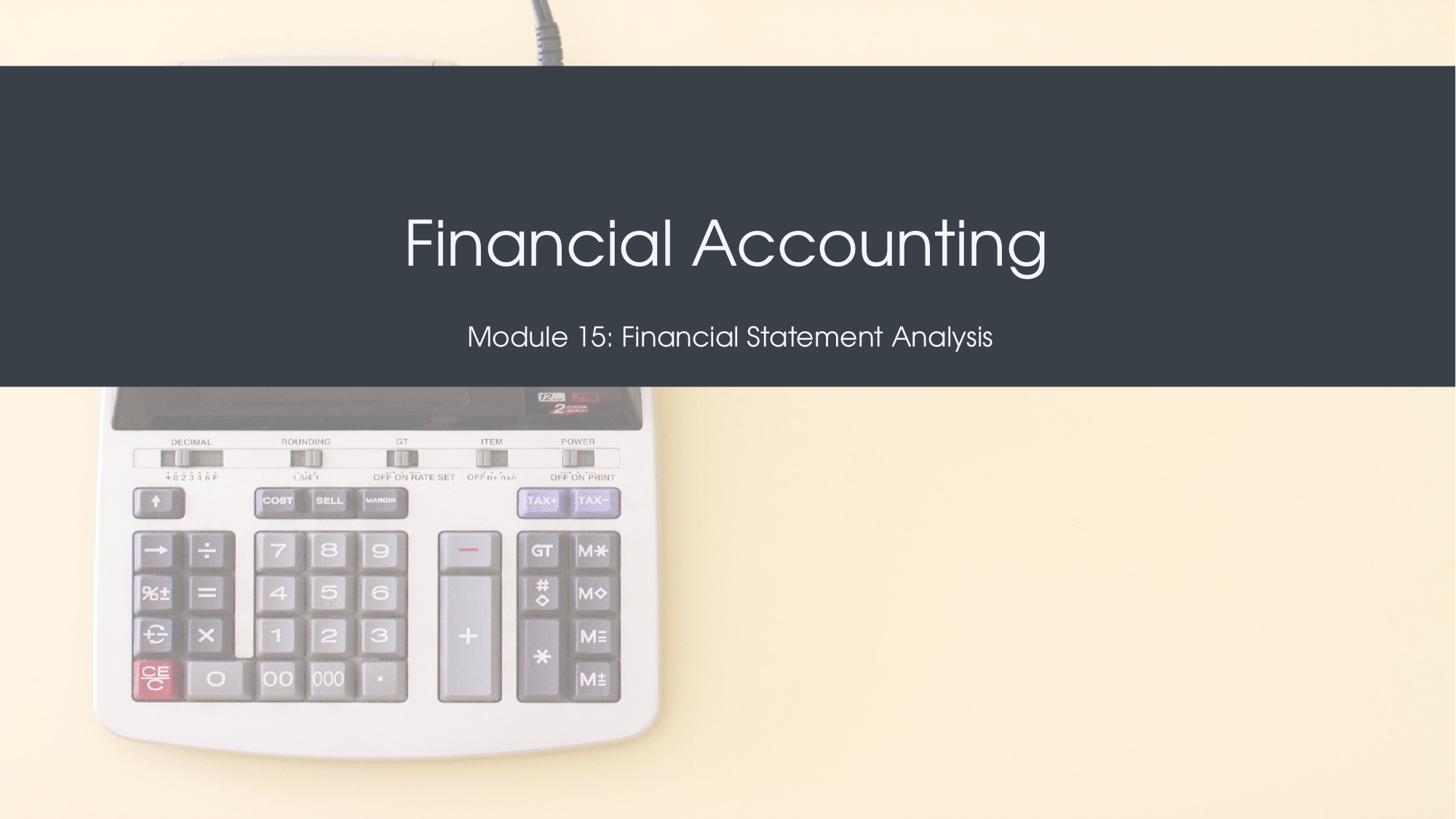

# Financial Accounting
Module 15: Financial Statement Analysis